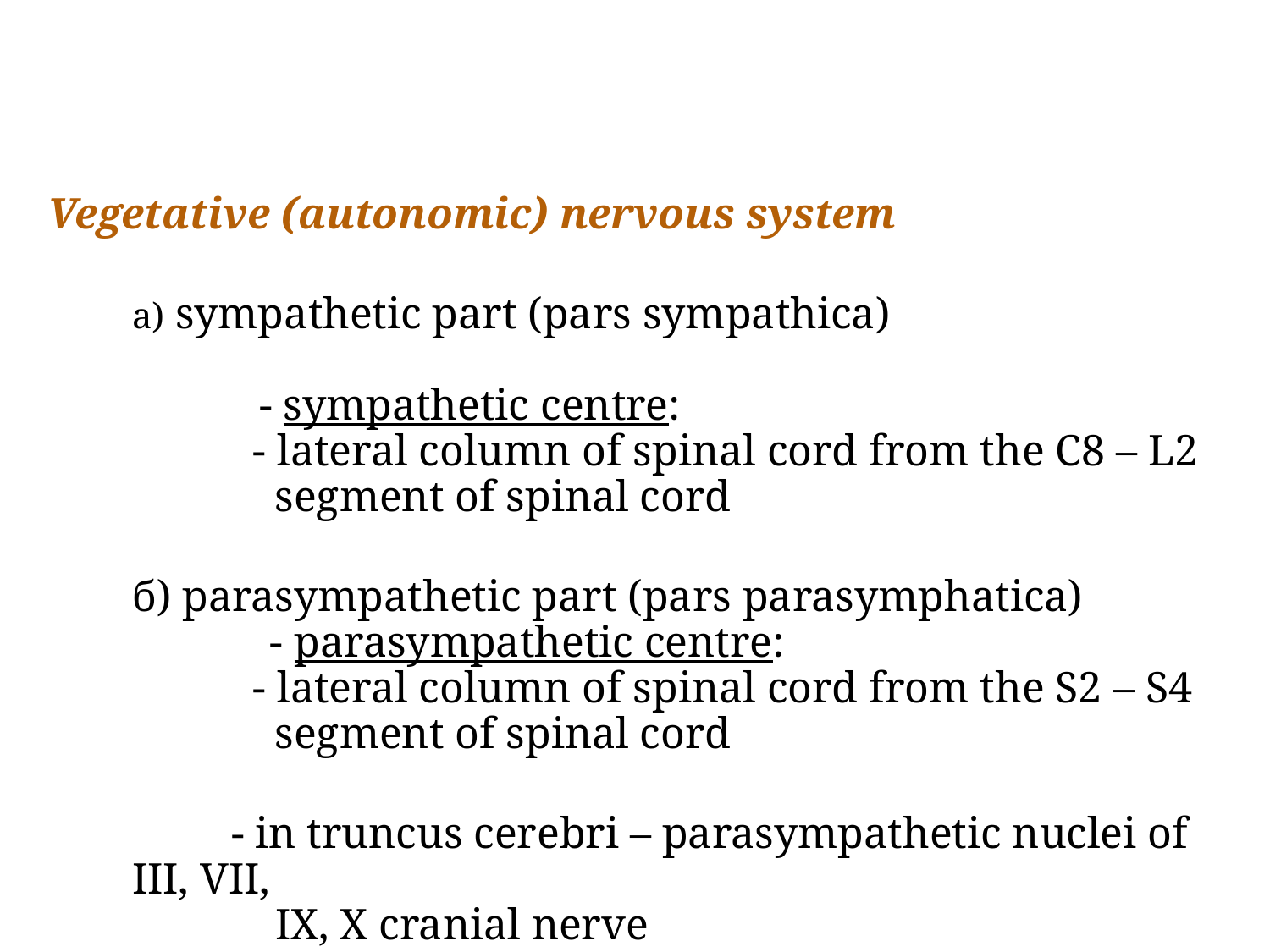

Vegetative (autonomic) nervous system
a) sympathetic part (pars sympathica)
	- sympathetic centre:
           - lateral column of spinal cord from the C8 – L2
             segment of spinal cord
б) parasympathetic part (pars parasymphatica)
	 - parasympathetic centre:
           - lateral column of spinal cord from the S2 – S4
             segment of spinal cord
         - in truncus cerebri – parasympathetic nuclei of III, VII,
             IX, X cranial nerve